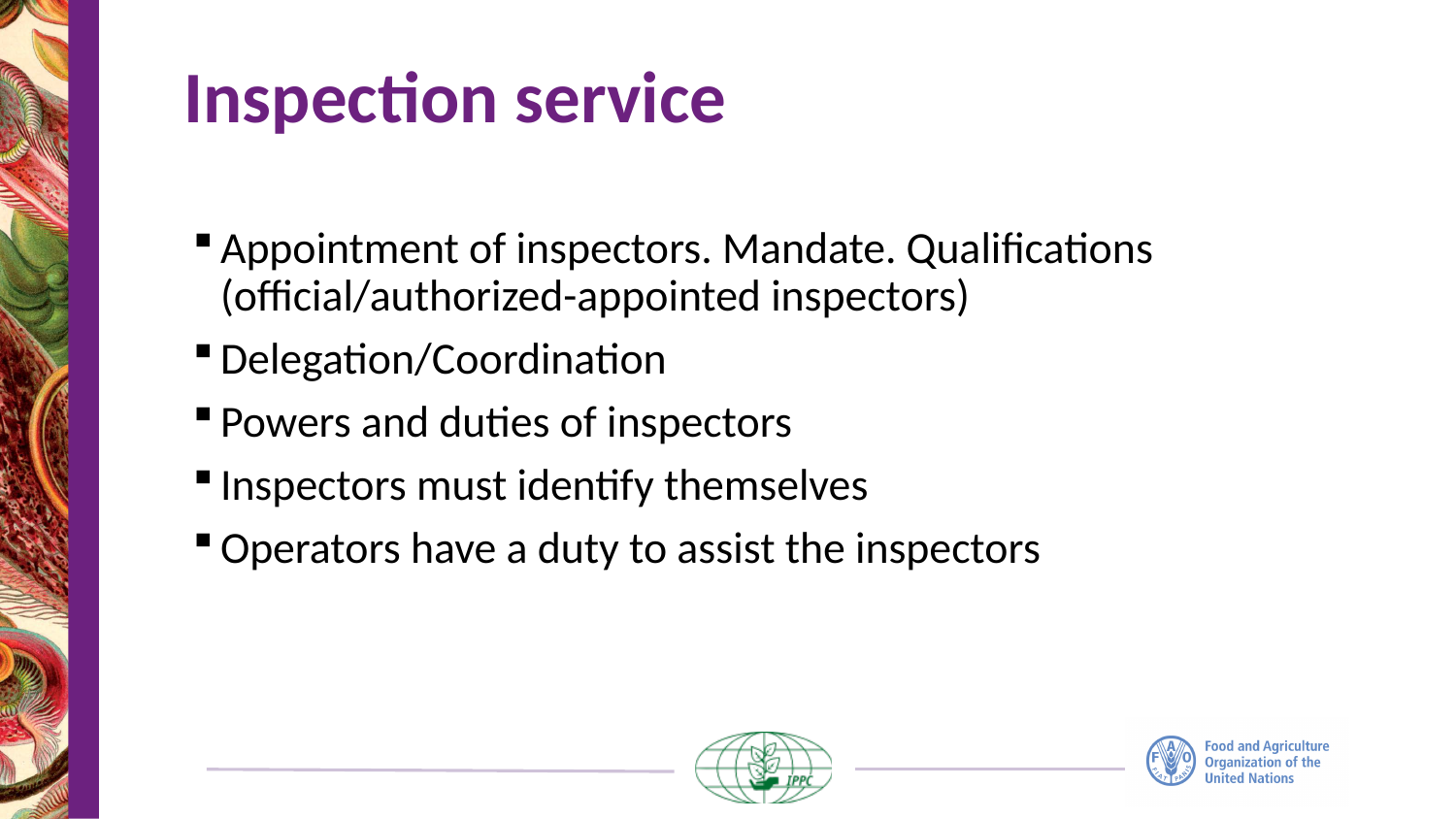

# Inspection service
Appointment of inspectors. Mandate. Qualifications (official/authorized-appointed inspectors)
Delegation/Coordination
Powers and duties of inspectors
Inspectors must identify themselves
Operators have a duty to assist the inspectors